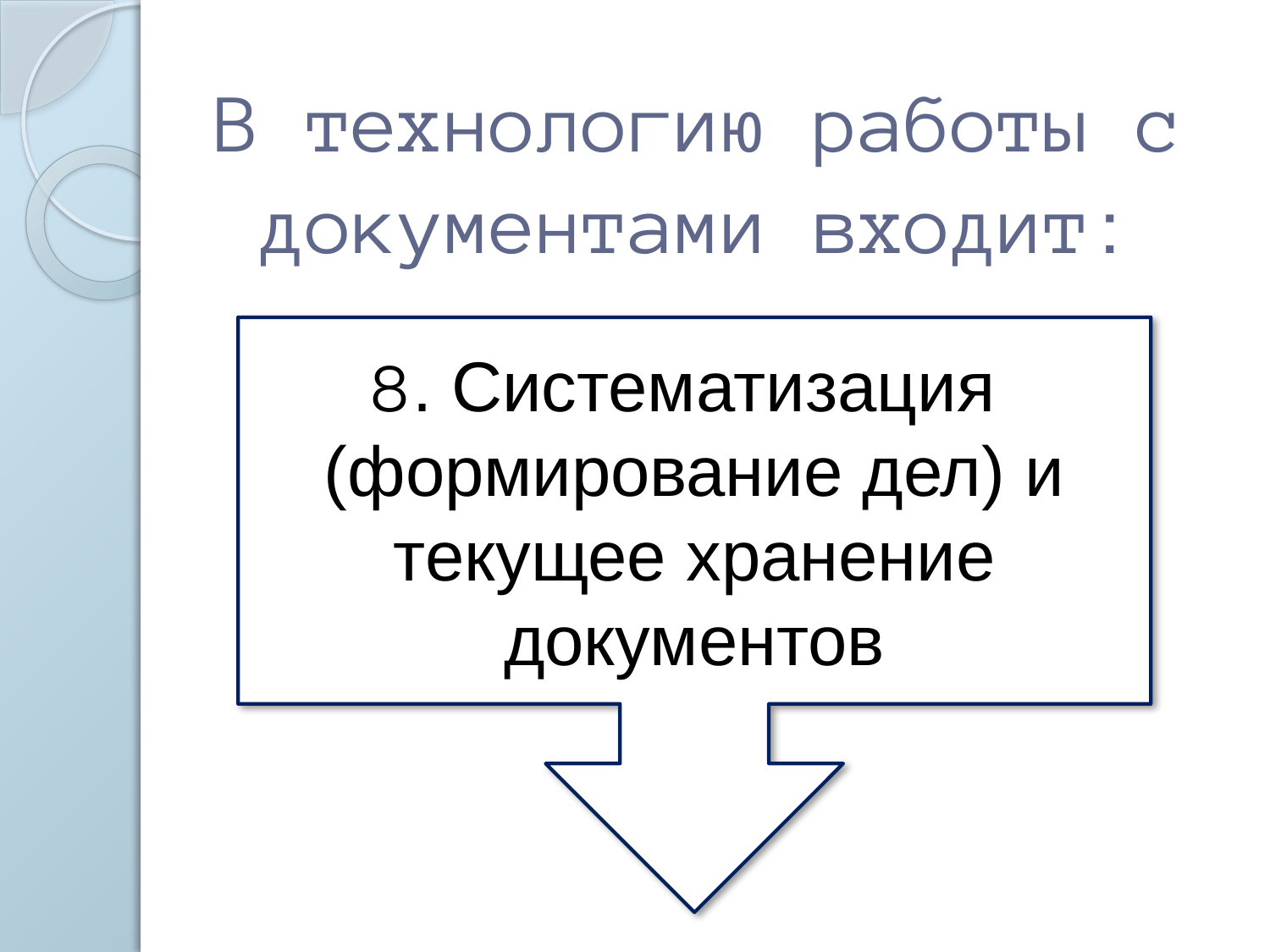

# В технологию работы с документами входит:
8. Систематизация
(формирование дел) и текущее хранение документов